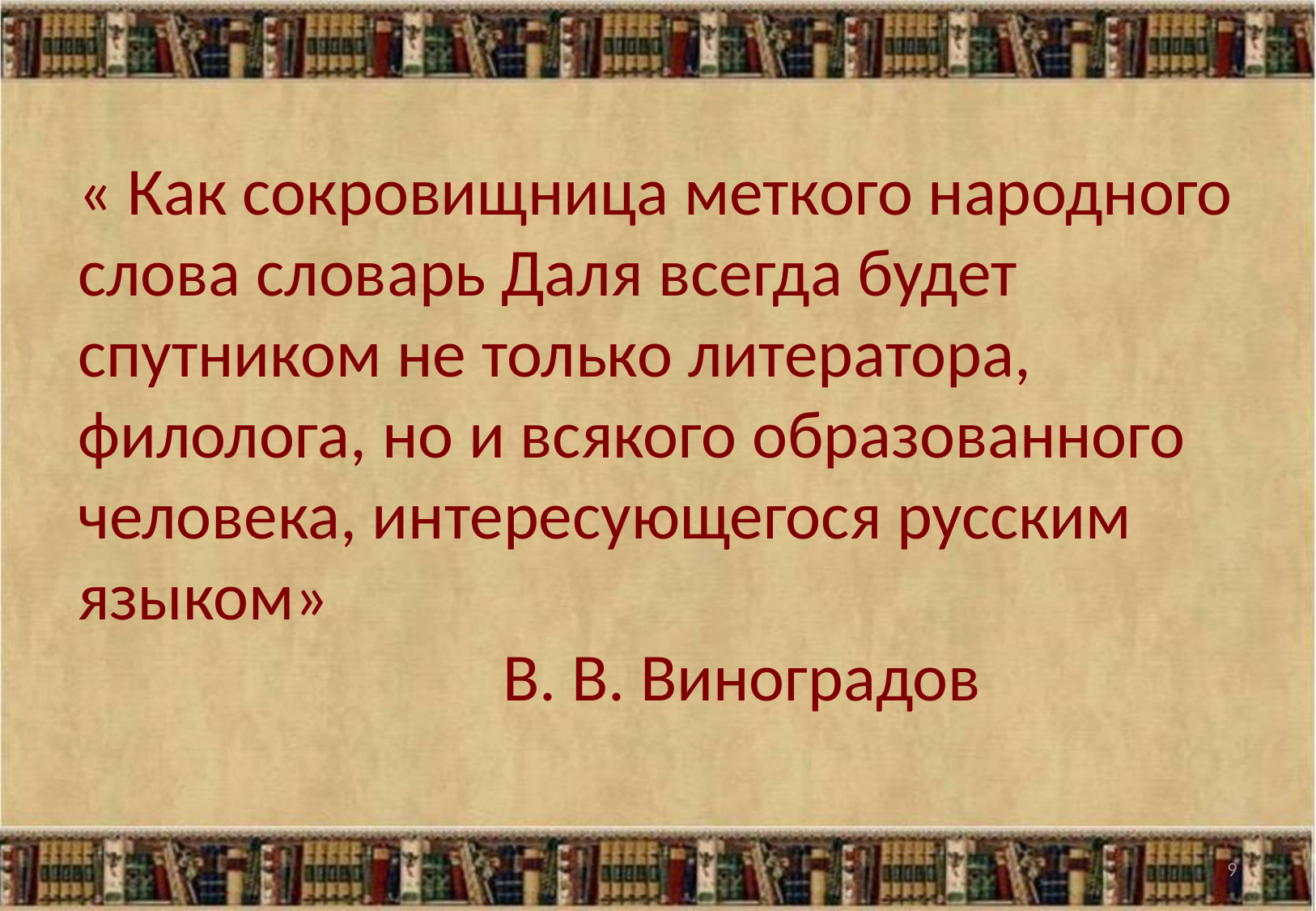

# « Как сокровищница меткого народного слова словарь Даля всегда будет спутником не только литератора, филолога, но и всякого образованного человека, интересующегося русским языком» В. В. Виноградов
9